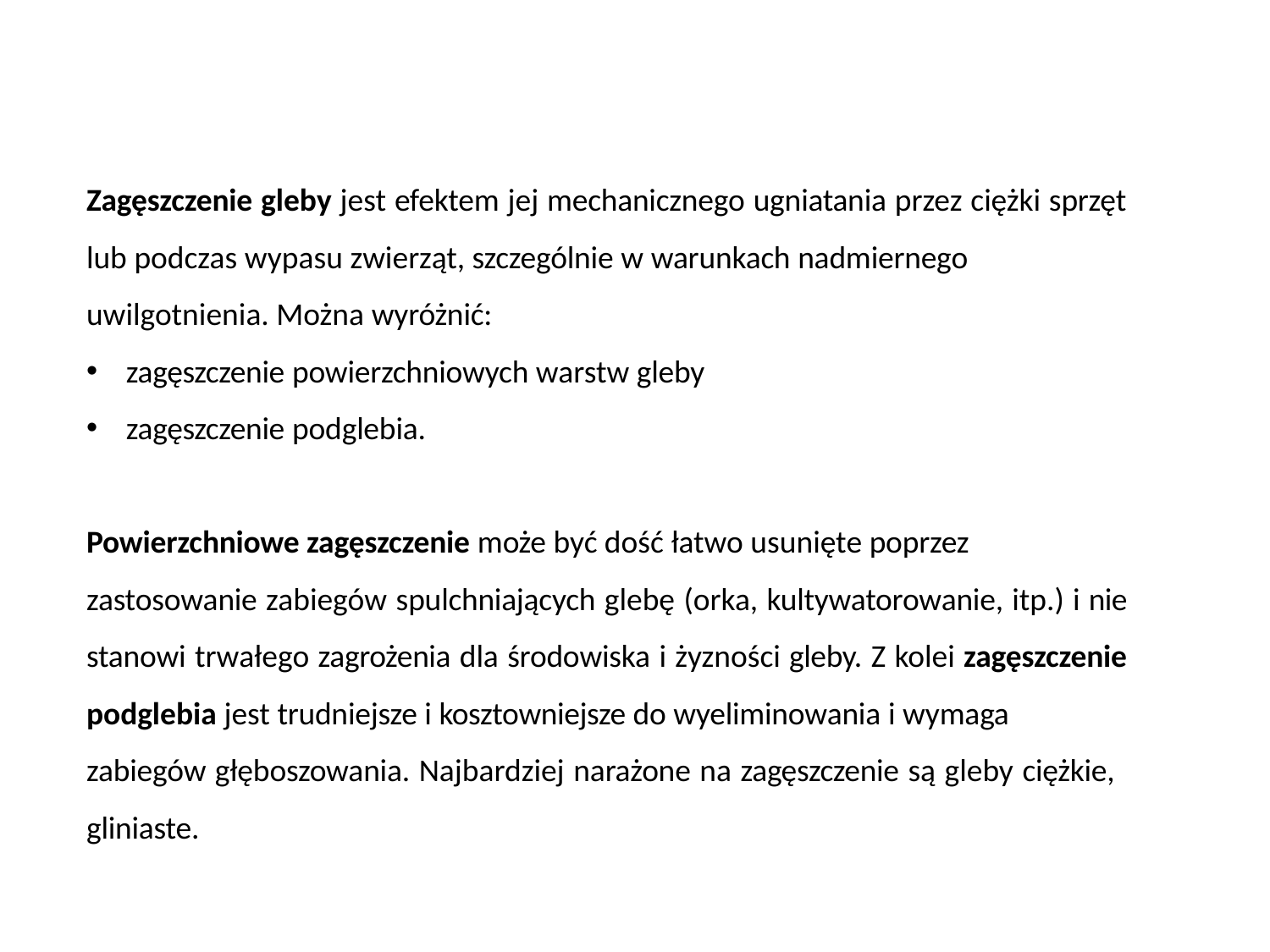

Zagęszczenie gleby jest efektem jej mechanicznego ugniatania przez ciężki sprzęt lub podczas wypasu zwierząt, szczególnie w warunkach nadmiernego
uwilgotnienia. Można wyróżnić:
zagęszczenie powierzchniowych warstw gleby
zagęszczenie podglebia.

Powierzchniowe zagęszczenie może być dość łatwo usunięte poprzez
zastosowanie zabiegów spulchniających glebę (orka, kultywatorowanie, itp.) i nie stanowi trwałego zagrożenia dla środowiska i żyzności gleby. Z kolei zagęszczenie podglebia jest trudniejsze i kosztowniejsze do wyeliminowania i wymaga
zabiegów głęboszowania. Najbardziej narażone na zagęszczenie są gleby ciężkie, gliniaste.